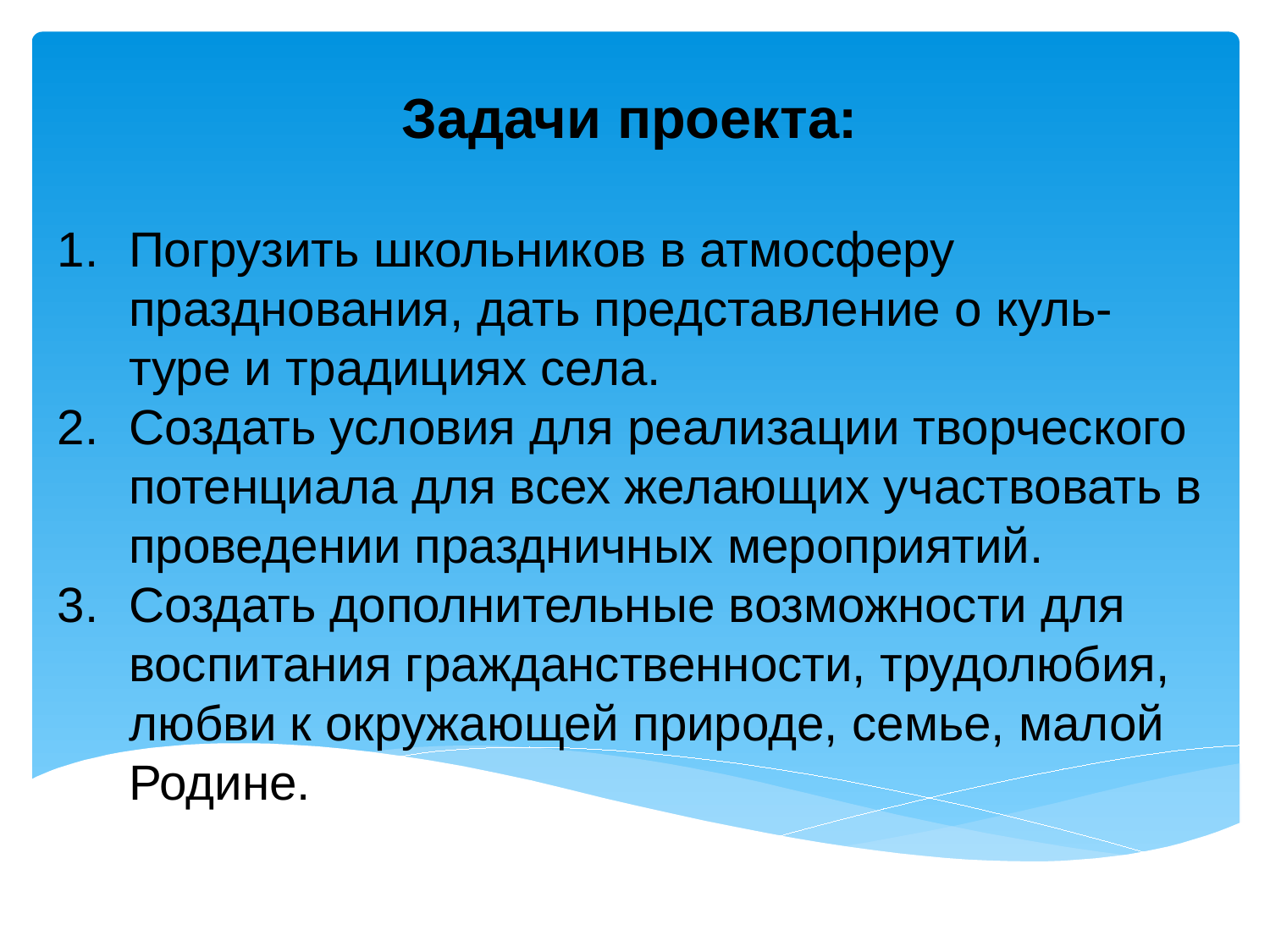

Задачи проекта:

Погрузить школьников в атмосферу празднования, дать представление о куль-туре и традициях села.
Создать условия для реализации творческого потенциала для всех желающих участвовать в проведении праздничных мероприятий.
Создать дополнительные возможности для воспитания гражданственности, трудолюбия, любви к окружающей природе, семье, малой Родине.